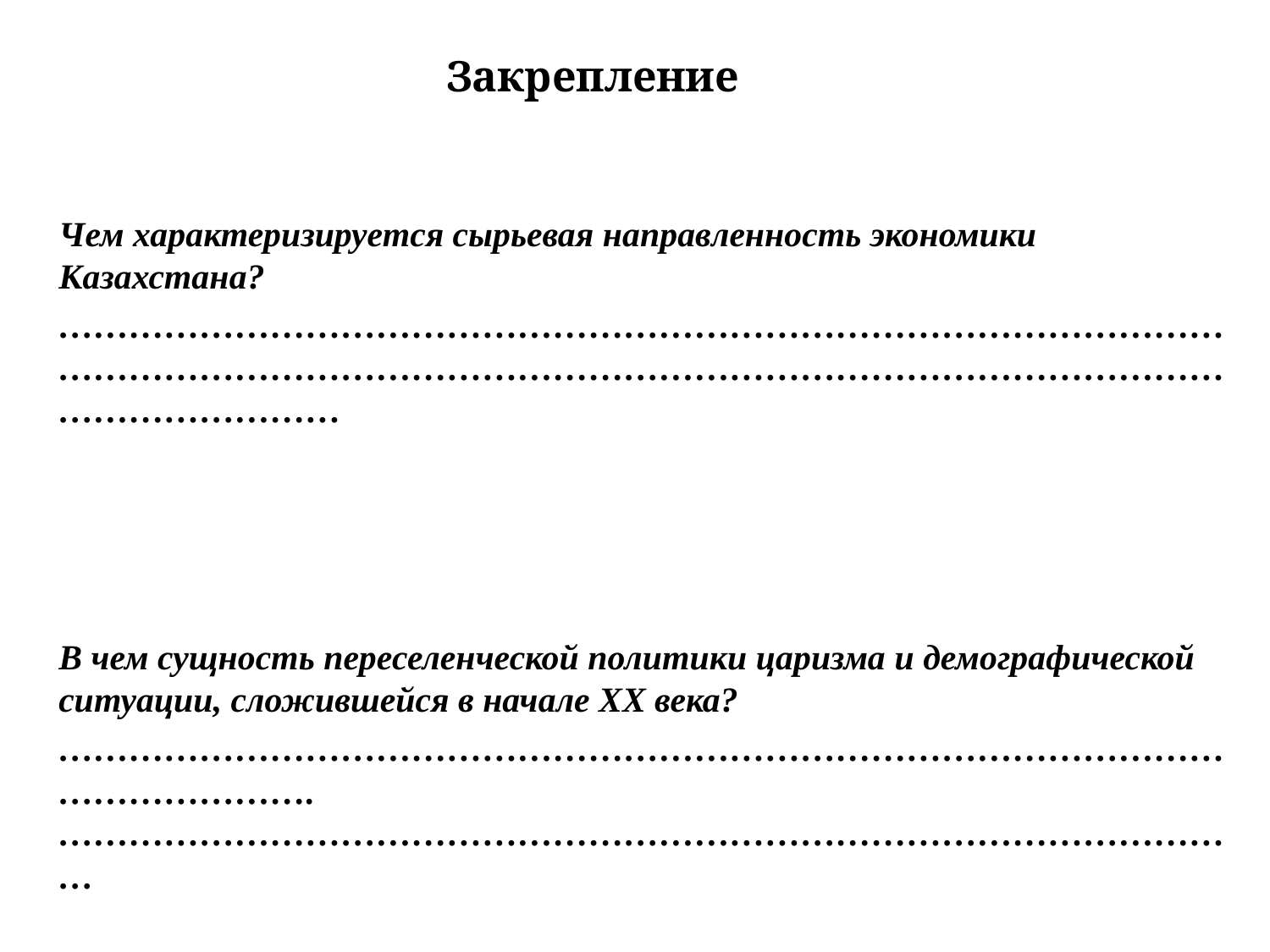

Закрепление

Чем характеризируется сырьевая направленность экономики Казахстана?
……………………………………………………………………………………………………………………………………………………………………………………………………

В чем сущность переселенческой политики царизма и демографической ситуации, сложившейся в начале ХХ века?
………………………………………………………………………………………………………….…………………………………………………………………………………………